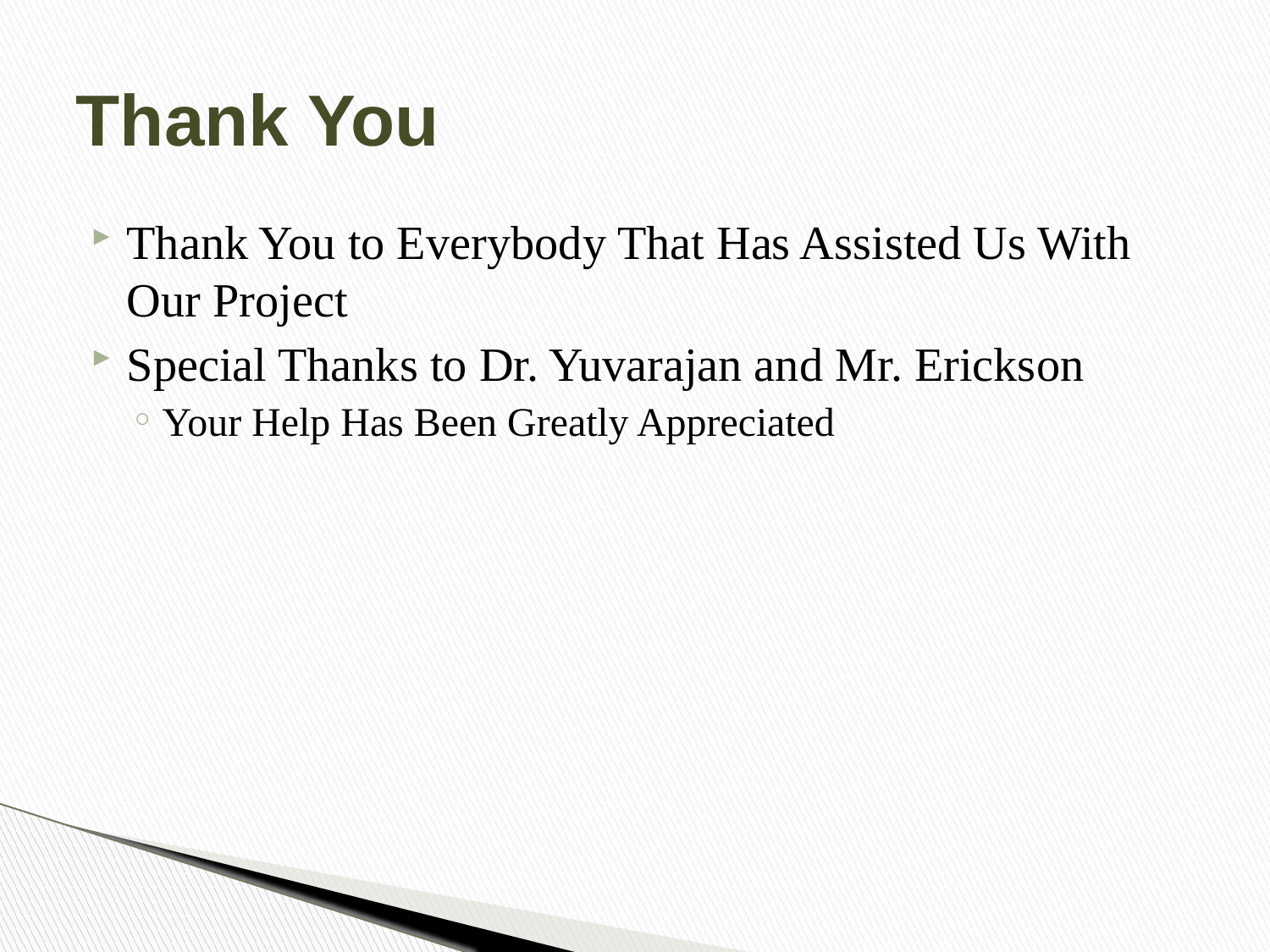

# Thank You
Thank You to Everybody That Has Assisted Us With Our Project
Special Thanks to Dr. Yuvarajan and Mr. Erickson
Your Help Has Been Greatly Appreciated